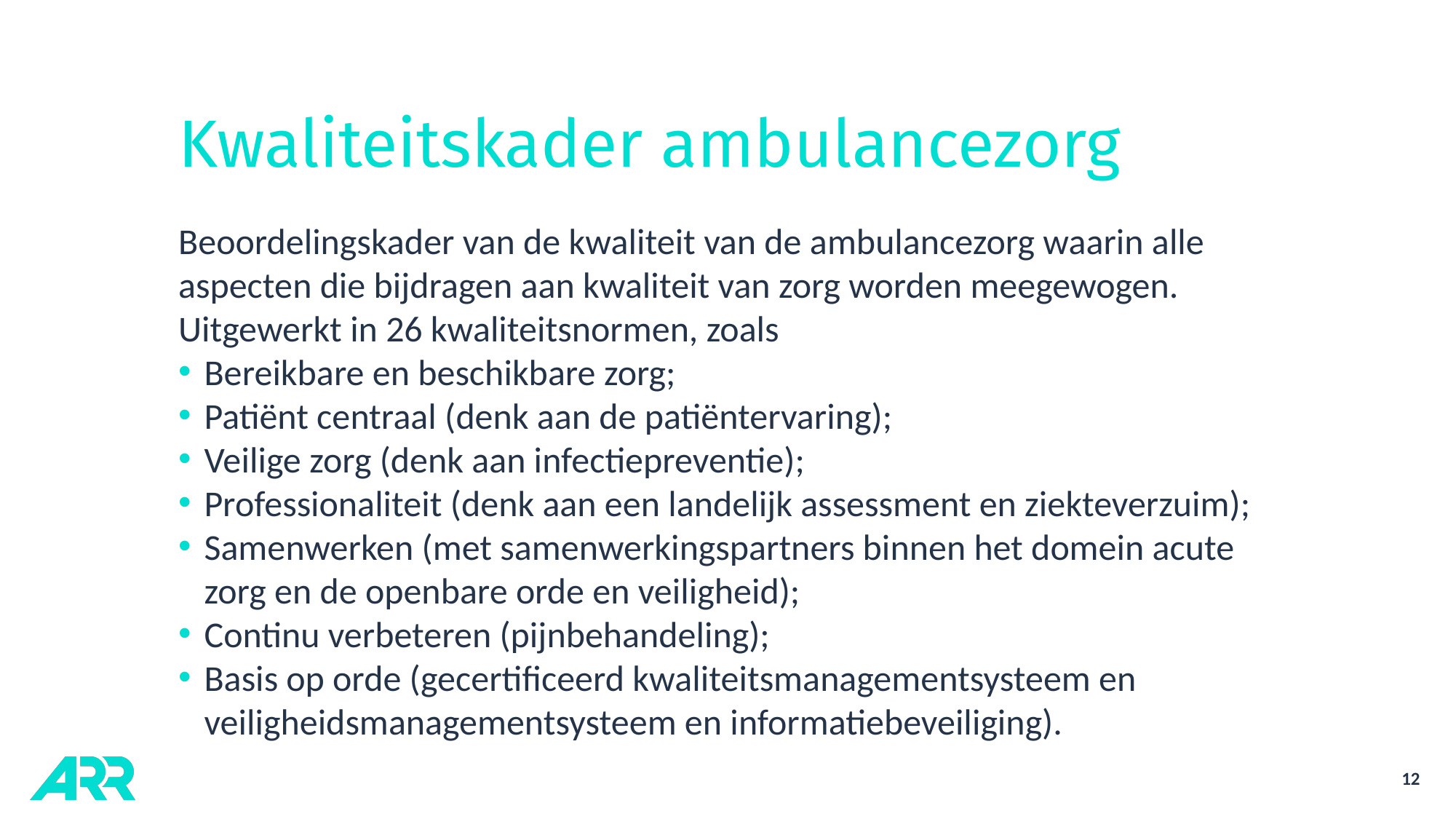

# Kwaliteitskader ambulancezorg
Beoordelingskader van de kwaliteit van de ambulancezorg waarin alle aspecten die bijdragen aan kwaliteit van zorg worden meegewogen. Uitgewerkt in 26 kwaliteitsnormen, zoals
Bereikbare en beschikbare zorg;
Patiënt centraal (denk aan de patiëntervaring);
Veilige zorg (denk aan infectiepreventie);
Professionaliteit (denk aan een landelijk assessment en ziekteverzuim);
Samenwerken (met samenwerkingspartners binnen het domein acute zorg en de openbare orde en veiligheid);
Continu verbeteren (pijnbehandeling);
Basis op orde (gecertificeerd kwaliteitsmanagementsysteem en veiligheidsmanagementsysteem en informatiebeveiliging).

12